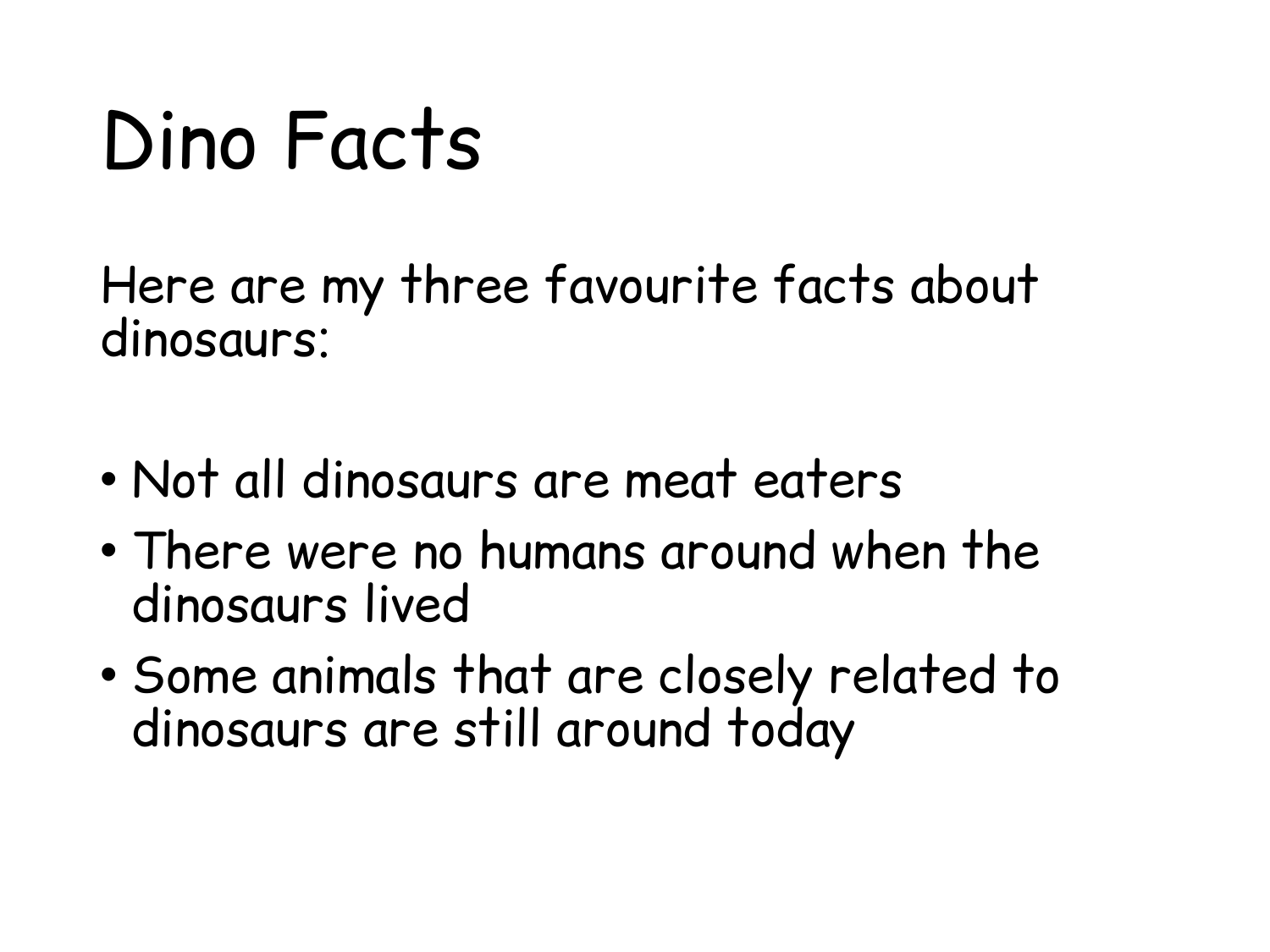

# Dino Facts
Here are my three favourite facts about dinosaurs:

Not all dinosaurs are meat eaters
There were no humans around when the dinosaurs lived
Some animals that are closely related to dinosaurs are still around today